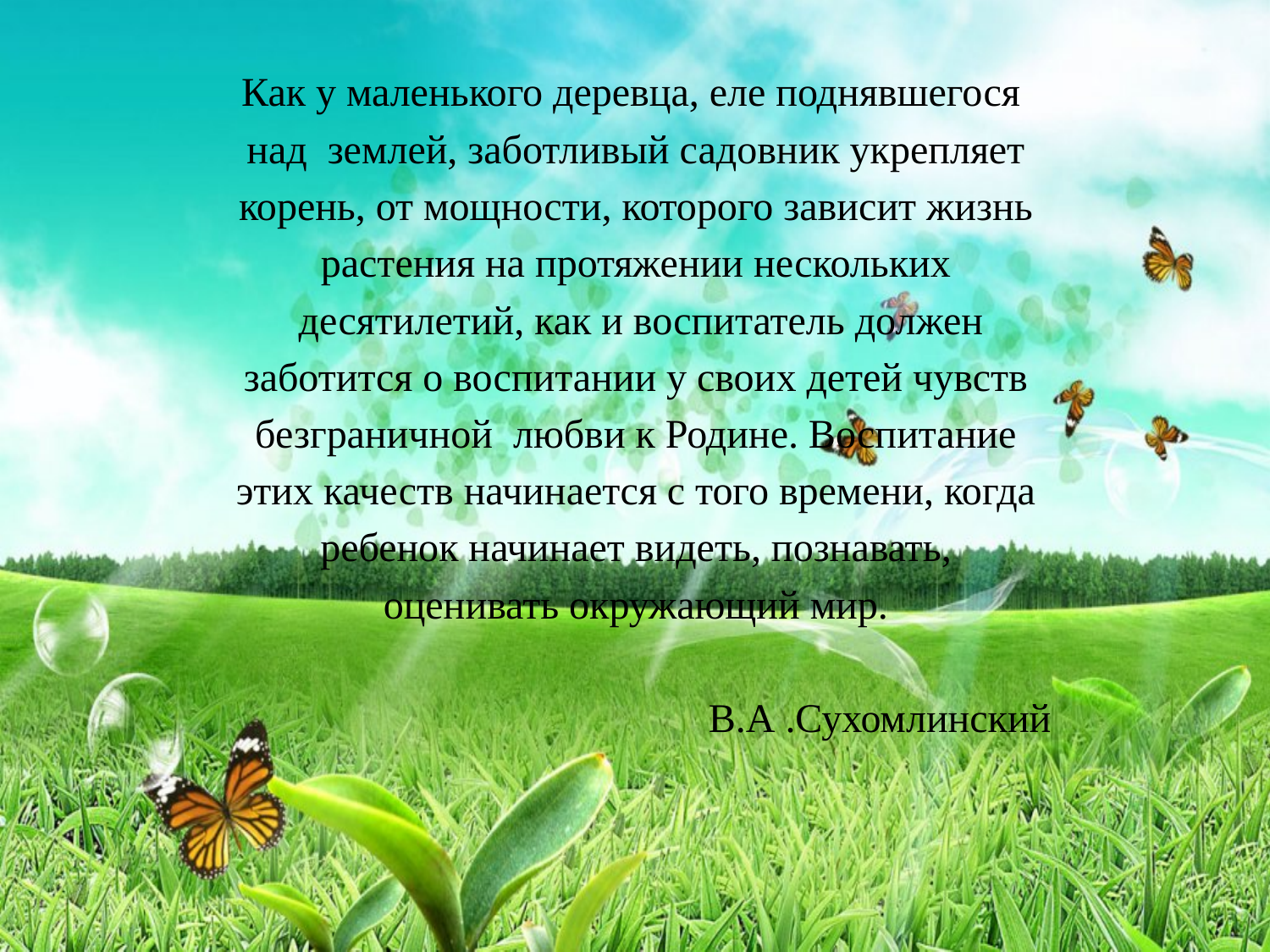

Как у маленького деревца, еле поднявшегося
над  землей, заботливый садовник укрепляет
корень, от мощности, которого зависит жизнь
растения на протяжении нескольких
 десятилетий, как и воспитатель должен
заботится о воспитании у своих детей чувств
безграничной  любви к Родине. Воспитание
этих качеств начинается с того времени, когда
ребенок начинает видеть, познавать,
оценивать окружающий мир.

                                                В.А .Сухомлинский